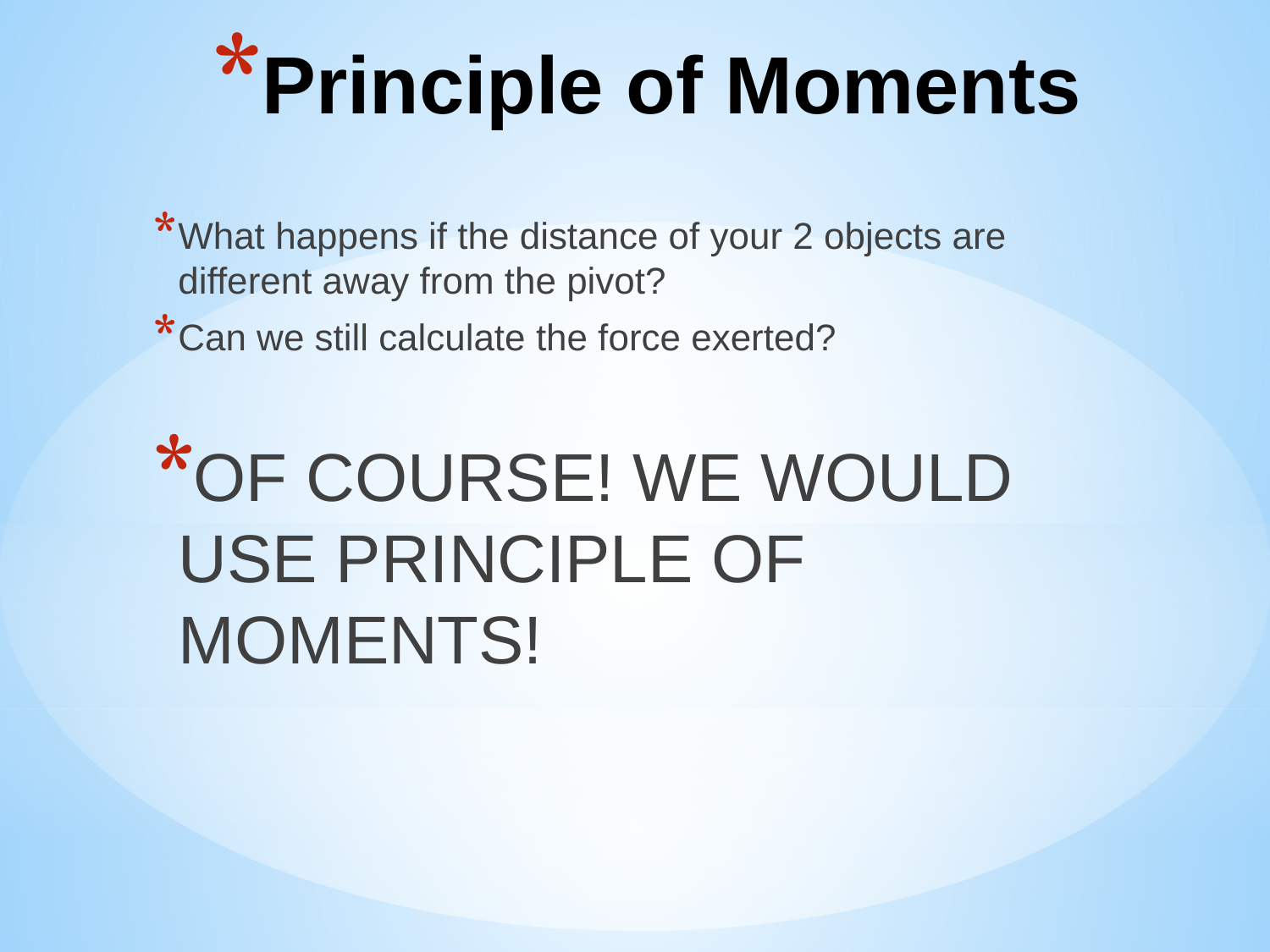

# Principle of Moments
What happens if the distance of your 2 objects are different away from the pivot?
Can we still calculate the force exerted?

OF COURSE! WE WOULD USE PRINCIPLE OF MOMENTS!